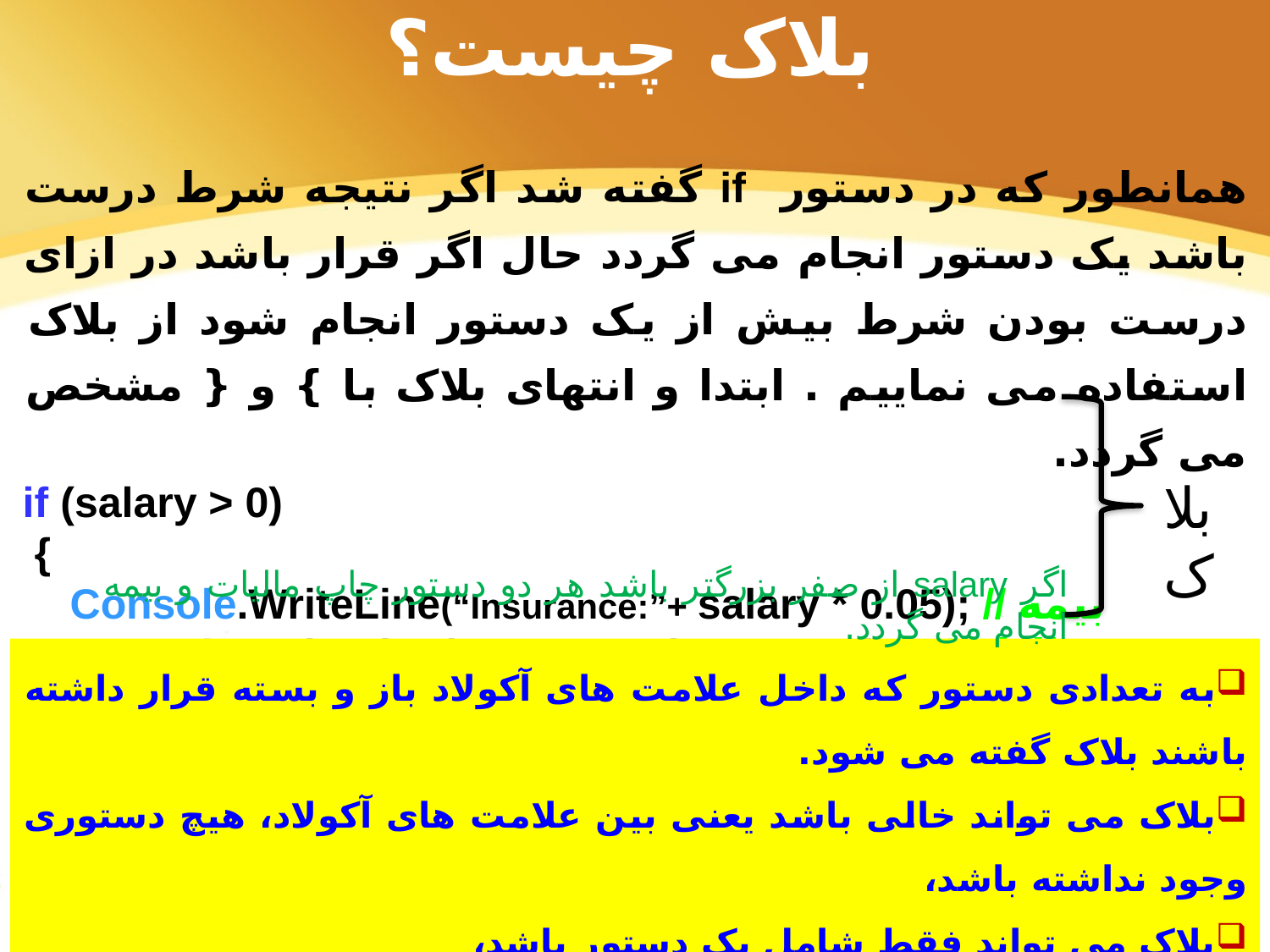

# بلاک چیست؟
همانطور که در دستور  if گفته شد اگر نتیجه شرط درست باشد یک دستور انجام می گردد حال اگر قرار باشد در ازای درست بودن شرط بیش از یک دستور انجام شود از بلاک استفاده می نماییم . ابتدا و انتهای بلاک با } و { مشخص می گردد.
if (salary > 0)
 {
    Console.WriteLine(“Insurance:”+ salary * 0.05); // بیمه
    Console.WriteLine(“tax :”+ salary * 0.08);   //مالیات
 }

بلاک
اگر salary از صفر بزرگتر باشد هر دو دستور چاپ مالیات و بیمه انجام می گردد.
به تعدادی دستور که داخل علامت های آکولاد باز و بسته قرار داشته باشند بلاک گفته می شود.
بلاک می تواند خالی باشد یعنی بین علامت های آکولاد، هیچ دستوری وجود نداشته باشد،
بلاک می تواند فقط شامل یک دستور باشد،
بهتر است برای خوانا و واضح شدن یک بلاک، دستورهای داخل بلاک را با تورفتگی بنویسیم.
12